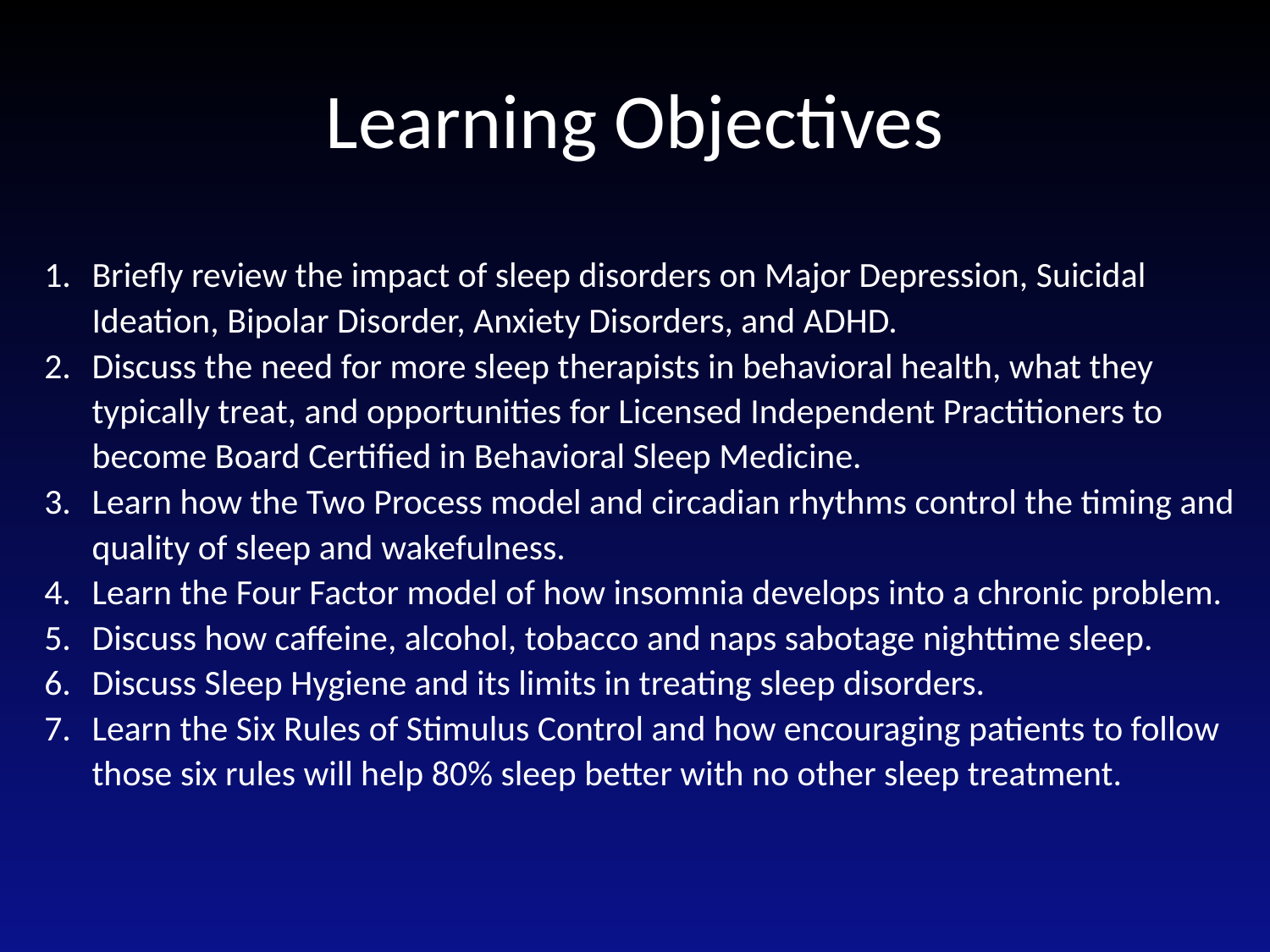

# Learning Objectives
Briefly review the impact of sleep disorders on Major Depression, Suicidal Ideation, Bipolar Disorder, Anxiety Disorders, and ADHD.
Discuss the need for more sleep therapists in behavioral health, what they typically treat, and opportunities for Licensed Independent Practitioners to become Board Certified in Behavioral Sleep Medicine.
Learn how the Two Process model and circadian rhythms control the timing and quality of sleep and wakefulness.
Learn the Four Factor model of how insomnia develops into a chronic problem.
Discuss how caffeine, alcohol, tobacco and naps sabotage nighttime sleep.
Discuss Sleep Hygiene and its limits in treating sleep disorders.
Learn the Six Rules of Stimulus Control and how encouraging patients to follow those six rules will help 80% sleep better with no other sleep treatment.